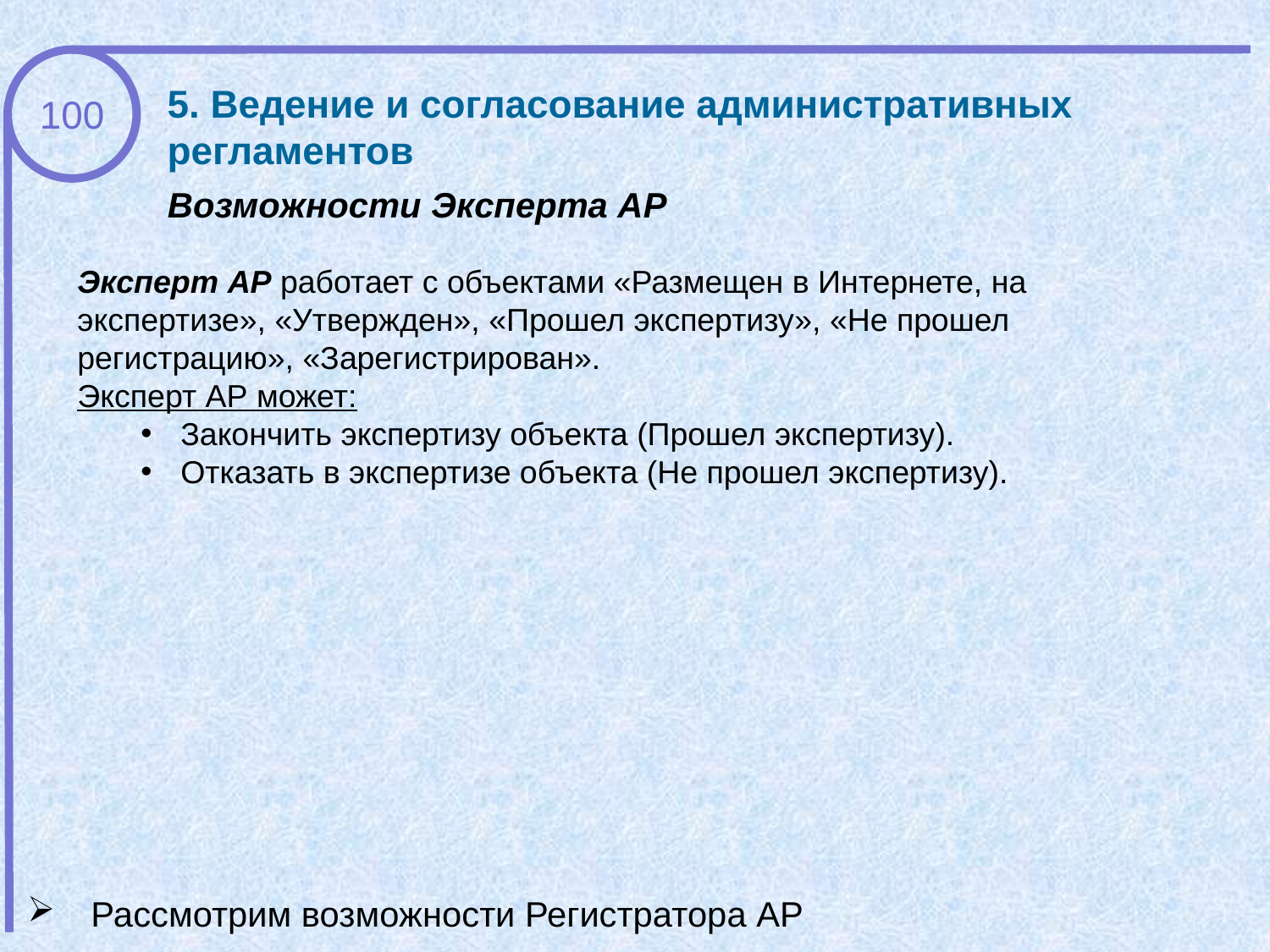

5. Ведение и согласование административных регламентов
100
Возможности Эксперта АР
Эксперт АР работает с объектами «Размещен в Интернете, на экспертизе», «Утвержден», «Прошел экспертизу», «Не прошел регистрацию», «Зарегистрирован».
Эксперт АР может:
Закончить экспертизу объекта (Прошел экспертизу).
Отказать в экспертизе объекта (Не прошел экспертизу).
Рассмотрим возможности Регистратора АР